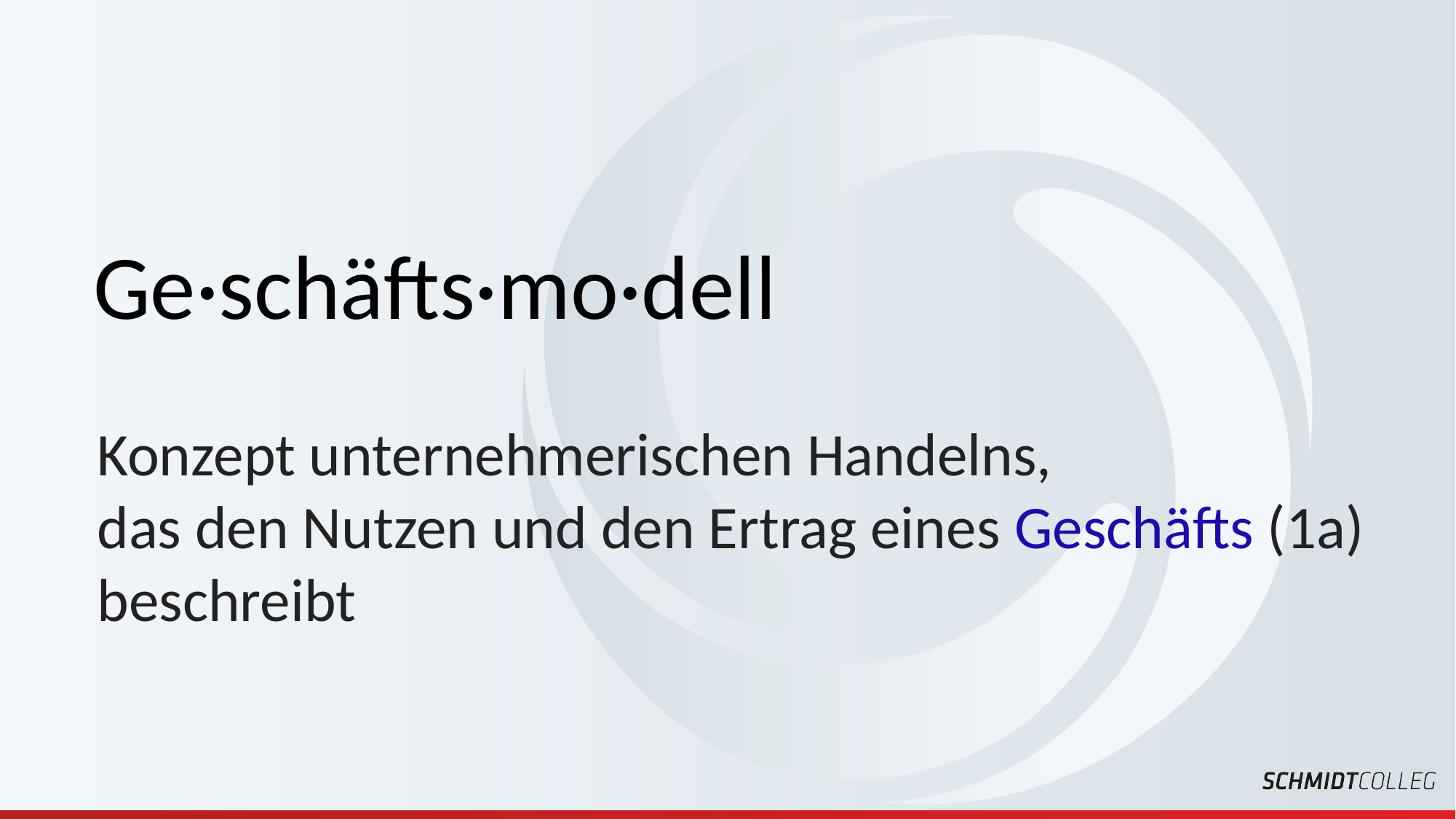

Ge·schäfts·mo·dell
Konzept unternehmerischen Handelns,
das den Nutzen und den Ertrag eines Geschäfts (1a)
beschreibt